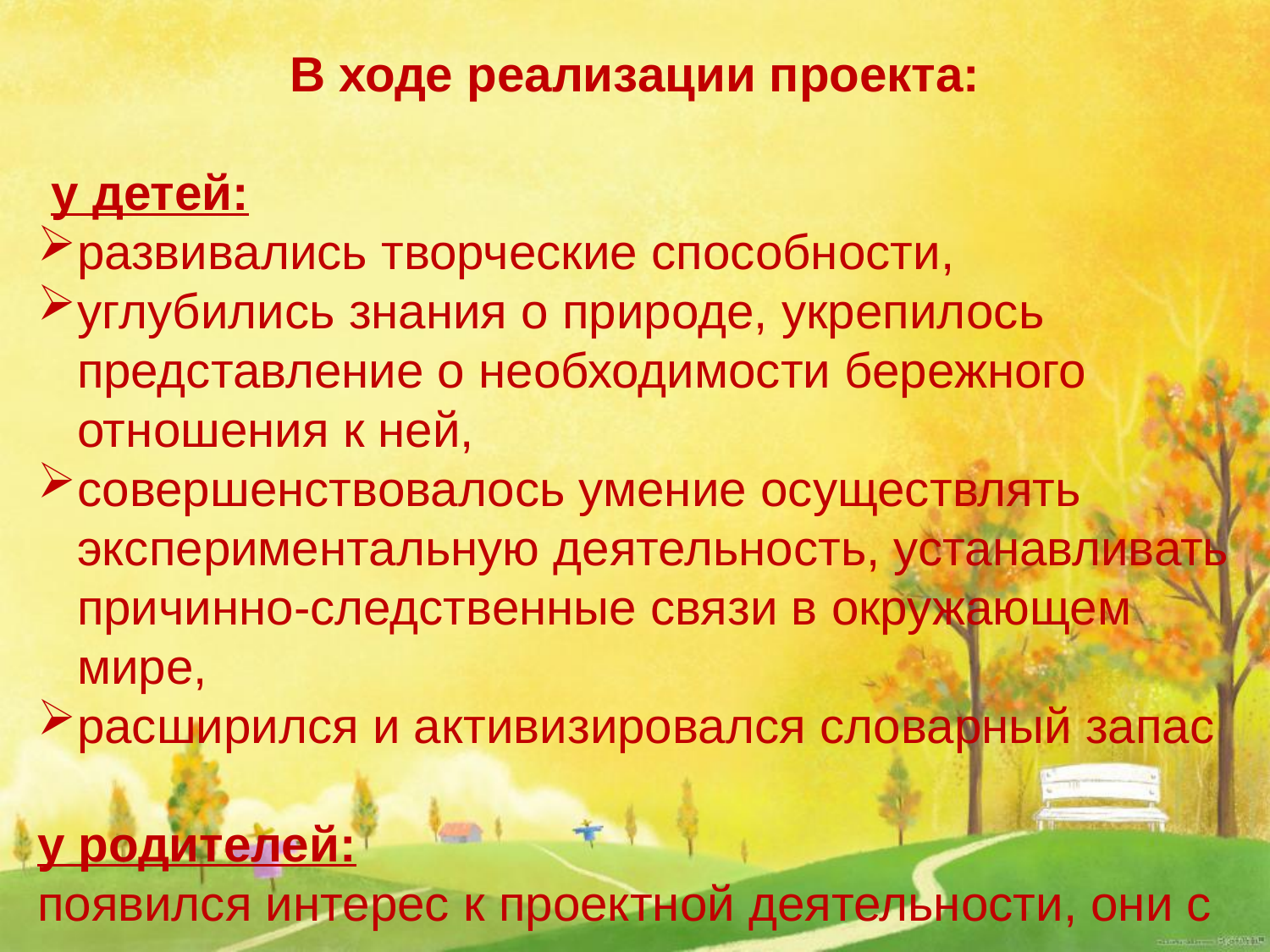

В ходе реализации проекта:

 у детей:
развивались творческие способности,
углубились знания о природе, укрепилось представление о необходимости бережного отношения к ней,
совершенствовалось умение осуществлять экспериментальную деятельность, устанавливать причинно-следственные связи в окружающем мире,
расширился и активизировался словарный запас

у родителей:
появился интерес к проектной деятельности, они с удовольствием принимали участие в конкурсах, рисовали, подбирали стихи на тему проекта.